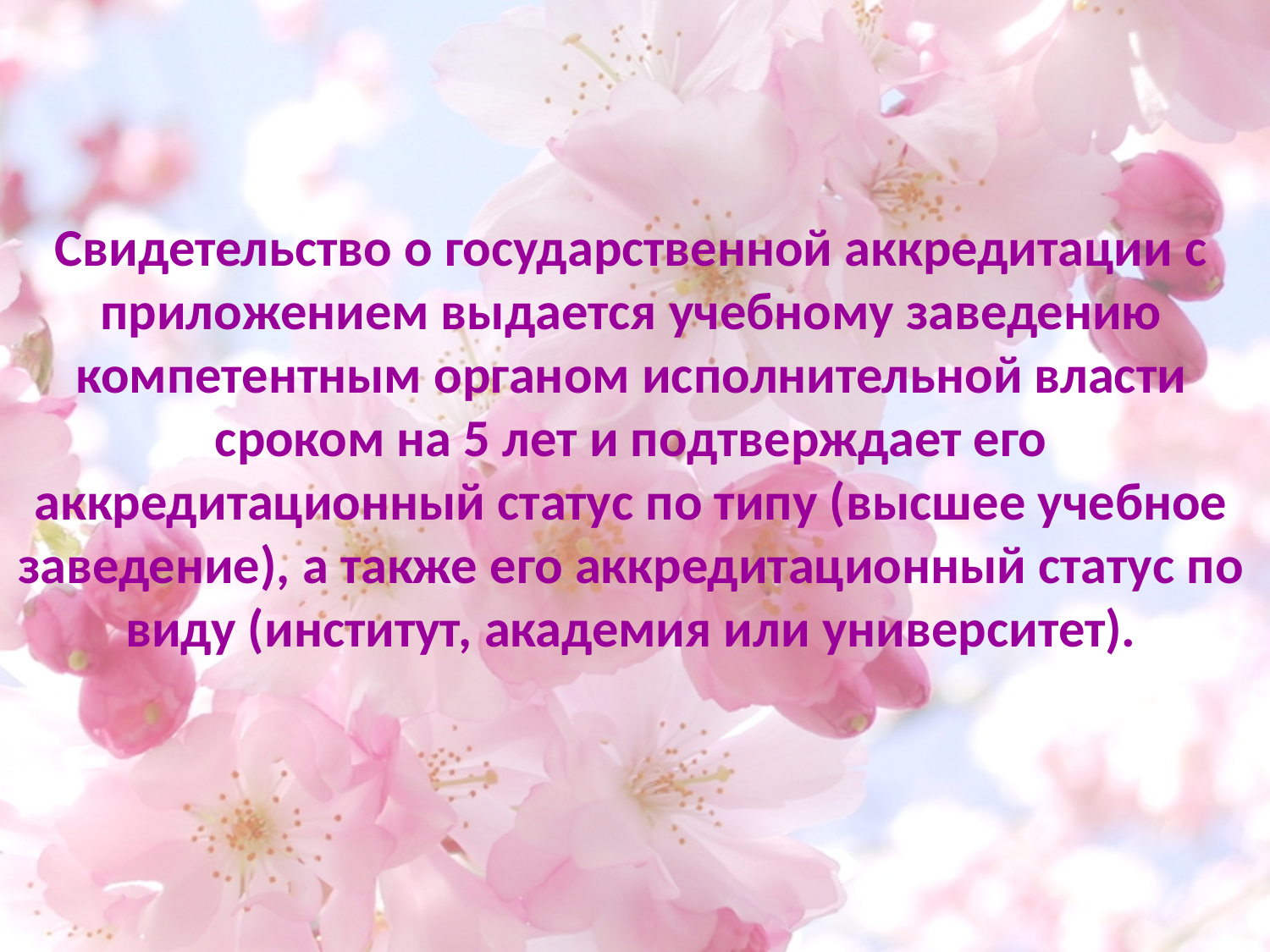

# Свидетельство о государственной аккредитации с приложением выдается учебному заведению компетентным органом исполнительной власти сроком на 5 лет и подтверждает его аккредитационный статус по типу (высшее учебное заведение), а также его аккредитационный статус по виду (институт, академия или университет).